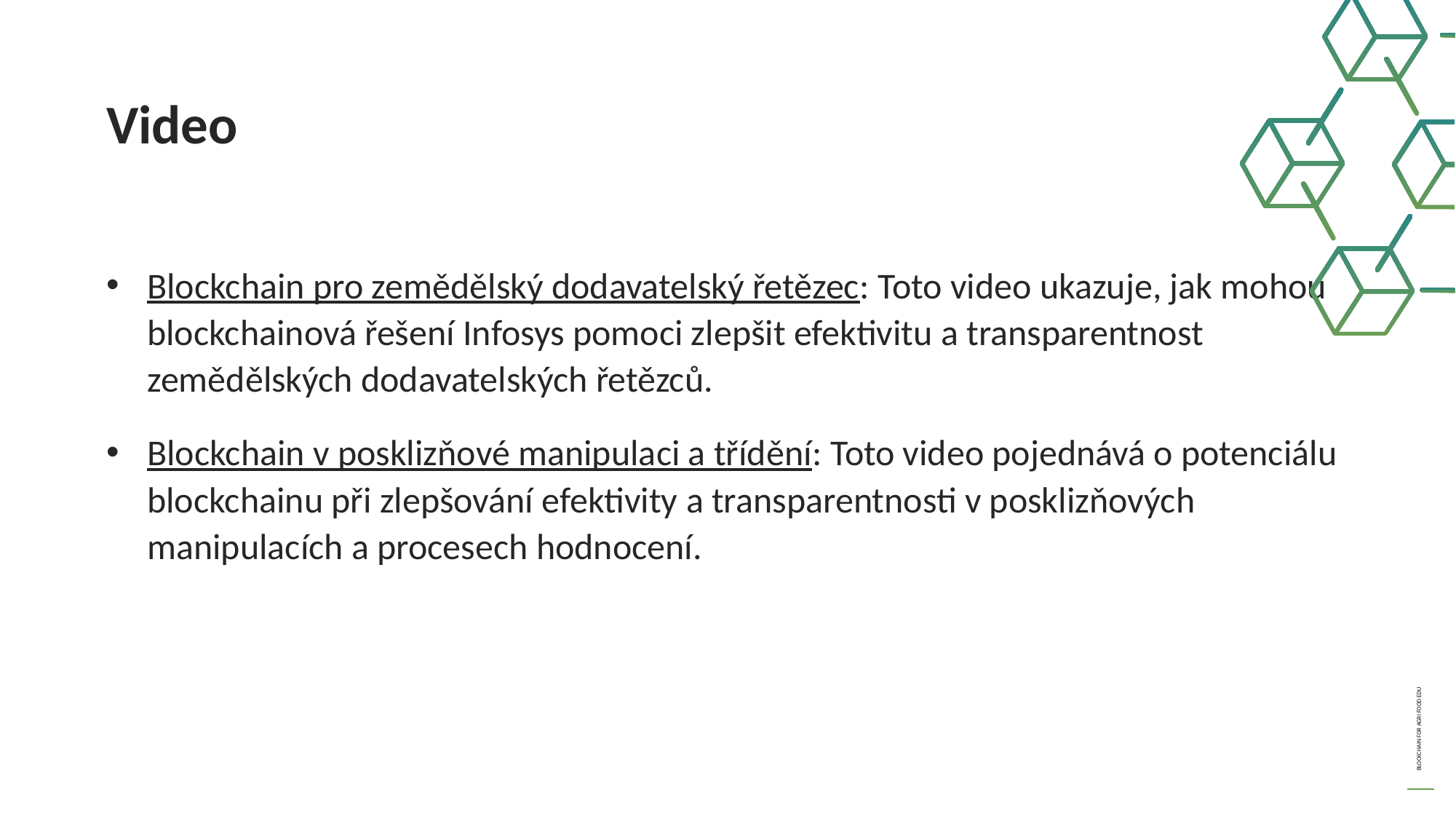

Video
Blockchain pro zemědělský dodavatelský řetězec: Toto video ukazuje, jak mohou blockchainová řešení Infosys pomoci zlepšit efektivitu a transparentnost zemědělských dodavatelských řetězců.
Blockchain v posklizňové manipulaci a třídění: Toto video pojednává o potenciálu blockchainu při zlepšování efektivity a transparentnosti v posklizňových manipulacích a procesech hodnocení.